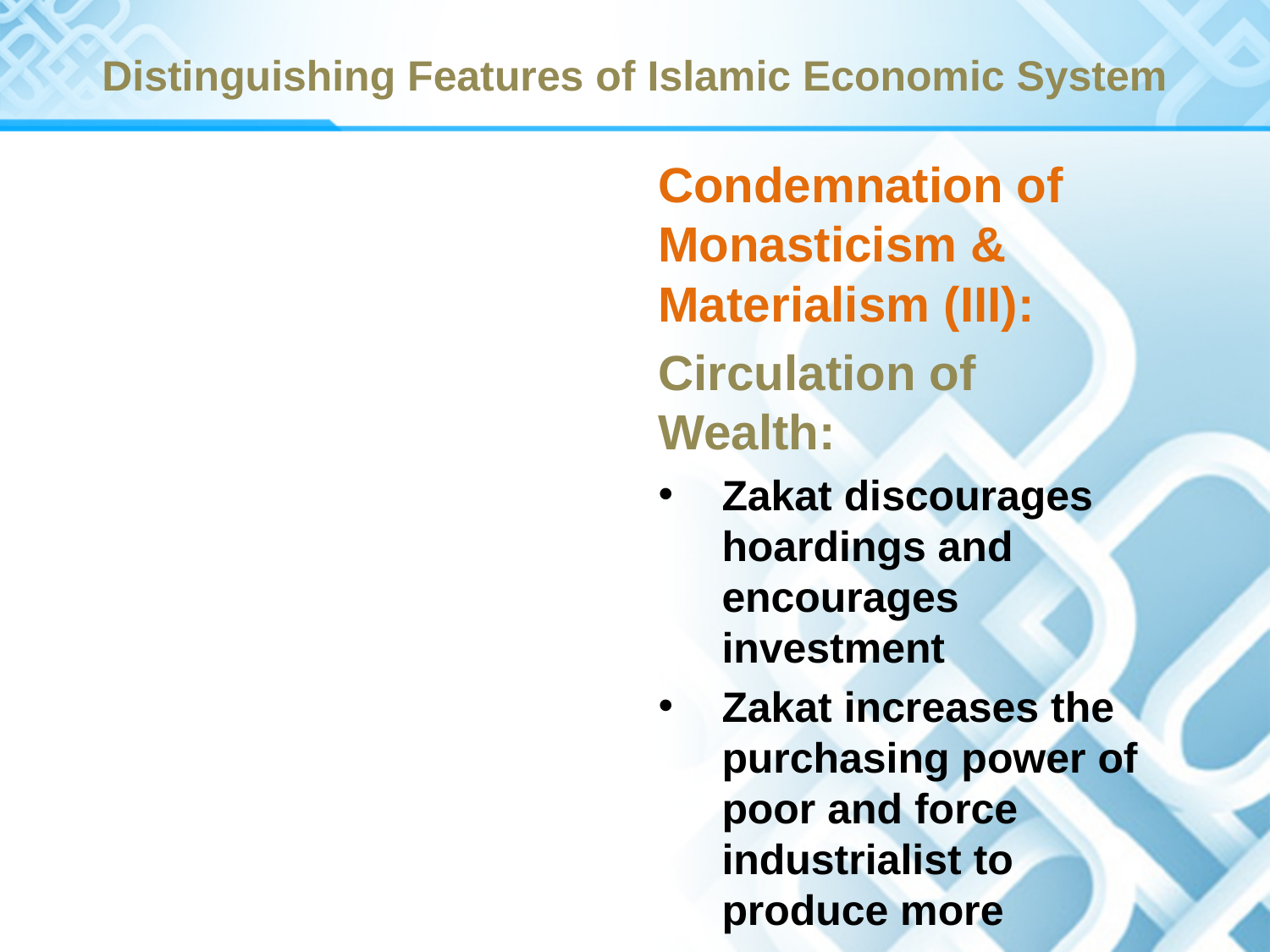

Distinguishing Features of Islamic Economic System
Condemnation of Monasticism & Materialism (III):
Circulation of Wealth:
Zakat discourages hoardings and encourages investment
Zakat increases the purchasing power of poor and force industrialist to produce more